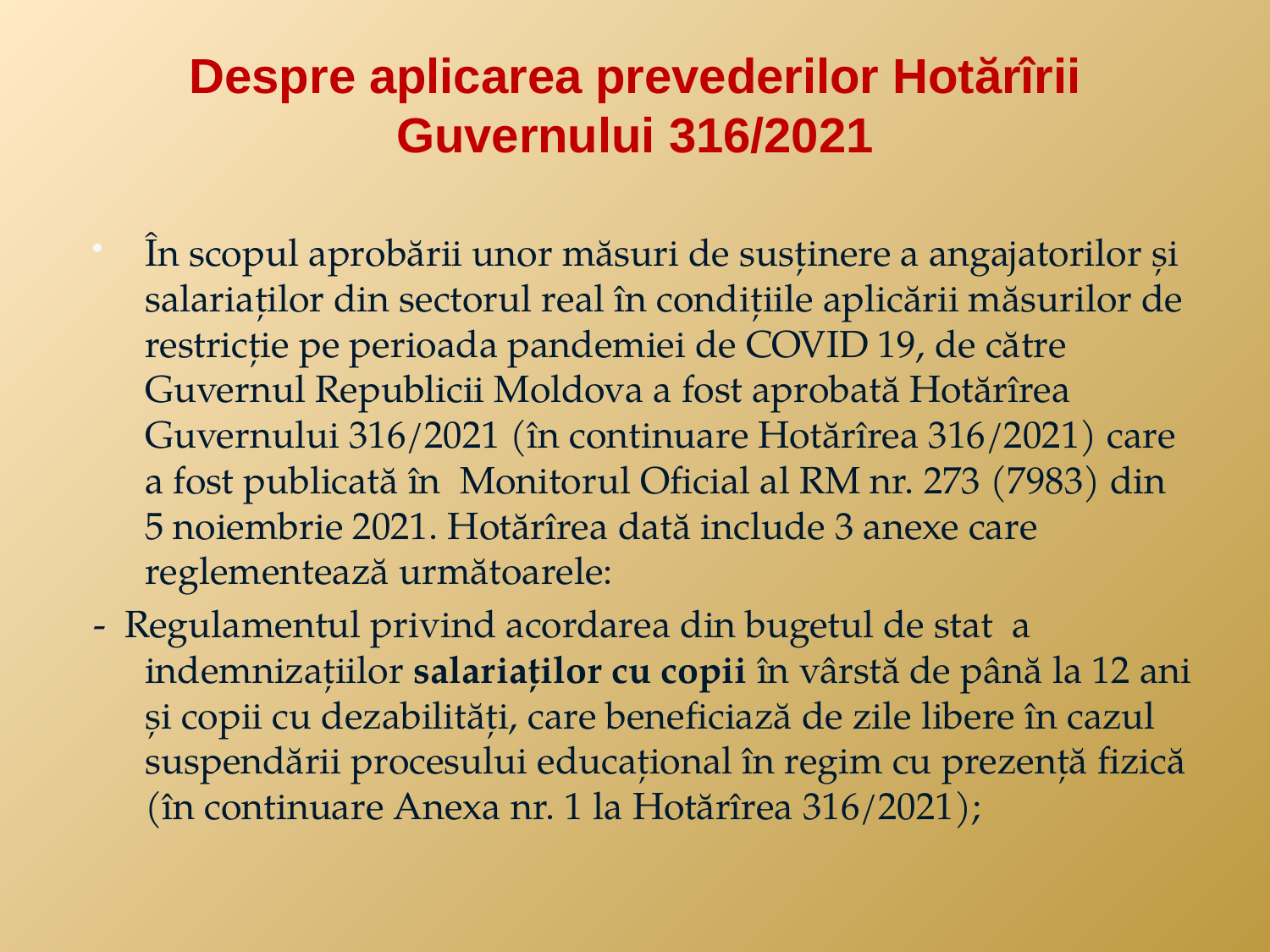

# Despre aplicarea prevederilor Hotărîrii Guvernului 316/2021
În scopul aprobării unor măsuri de susţinere a angajatorilor şi salariaţilor din sectorul real în condiţiile aplicării măsurilor de restricţie pe perioada pandemiei de COVID 19, de către Guvernul Republicii Moldova a fost aprobată Hotărîrea Guvernului 316/2021 (în continuare Hotărîrea 316/2021) care a fost publicată în  Monitorul Oficial al RM nr. 273 (7983) din 5 noiembrie 2021. Hotărîrea dată include 3 anexe care reglementează următoarele:
-  Regulamentul privind acordarea din bugetul de stat  a indemnizațiilor salariaților cu copii în vârstă de până la 12 ani și copii cu dezabilități, care beneficiază de zile libere în cazul suspendării procesului educațional în regim cu prezență fizică (în continuare Anexa nr. 1 la Hotărîrea 316/2021);